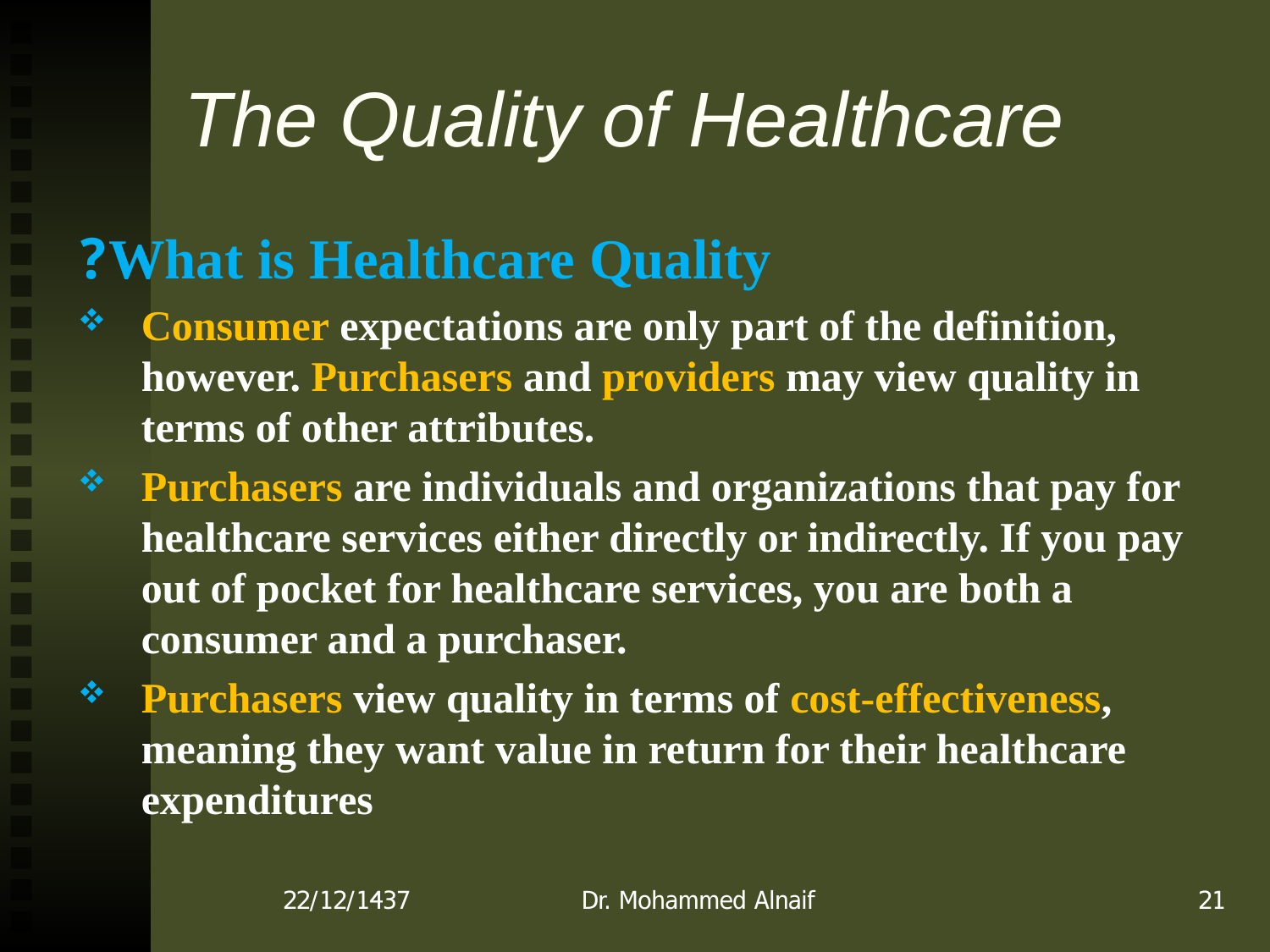

# The Quality of Healthcare
What is Healthcare Quality?
Consumer expectations are only part of the definition, however. Purchasers and providers may view quality in terms of other attributes.
Purchasers are individuals and organizations that pay for healthcare services either directly or indirectly. If you pay out of pocket for healthcare services, you are both a consumer and a purchaser.
Purchasers view quality in terms of cost-effectiveness, meaning they want value in return for their healthcare expenditures
22/12/1437
Dr. Mohammed Alnaif
21